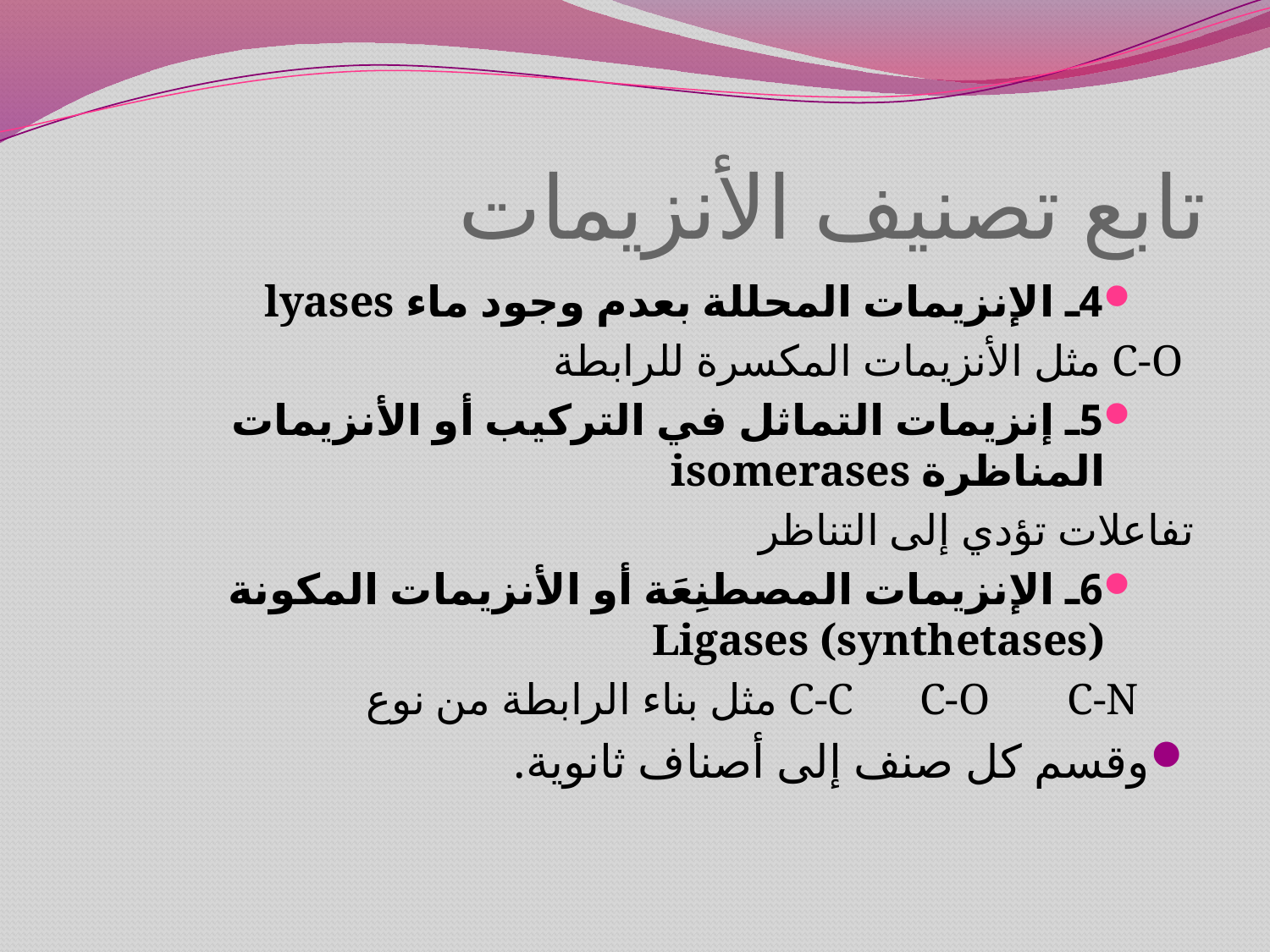

# تابع تصنيف الأنزيمات
4ـ الإنزيمات المحللة بعدم وجود ماء lyases
		مثل الأنزيمات المكسرة للرابطة C-O
5ـ إنزيمات التماثل في التركيب أو الأنزيمات المناظرة isomerases
		تفاعلات تؤدي إلى التناظر
6ـ الإنزيمات المصطنِعَة أو الأنزيمات المكونة Ligases (synthetases)
		مثل بناء الرابطة من نوع C-C      C-O       C-N
وقسم كل صنف إلى أصناف ثانوية.